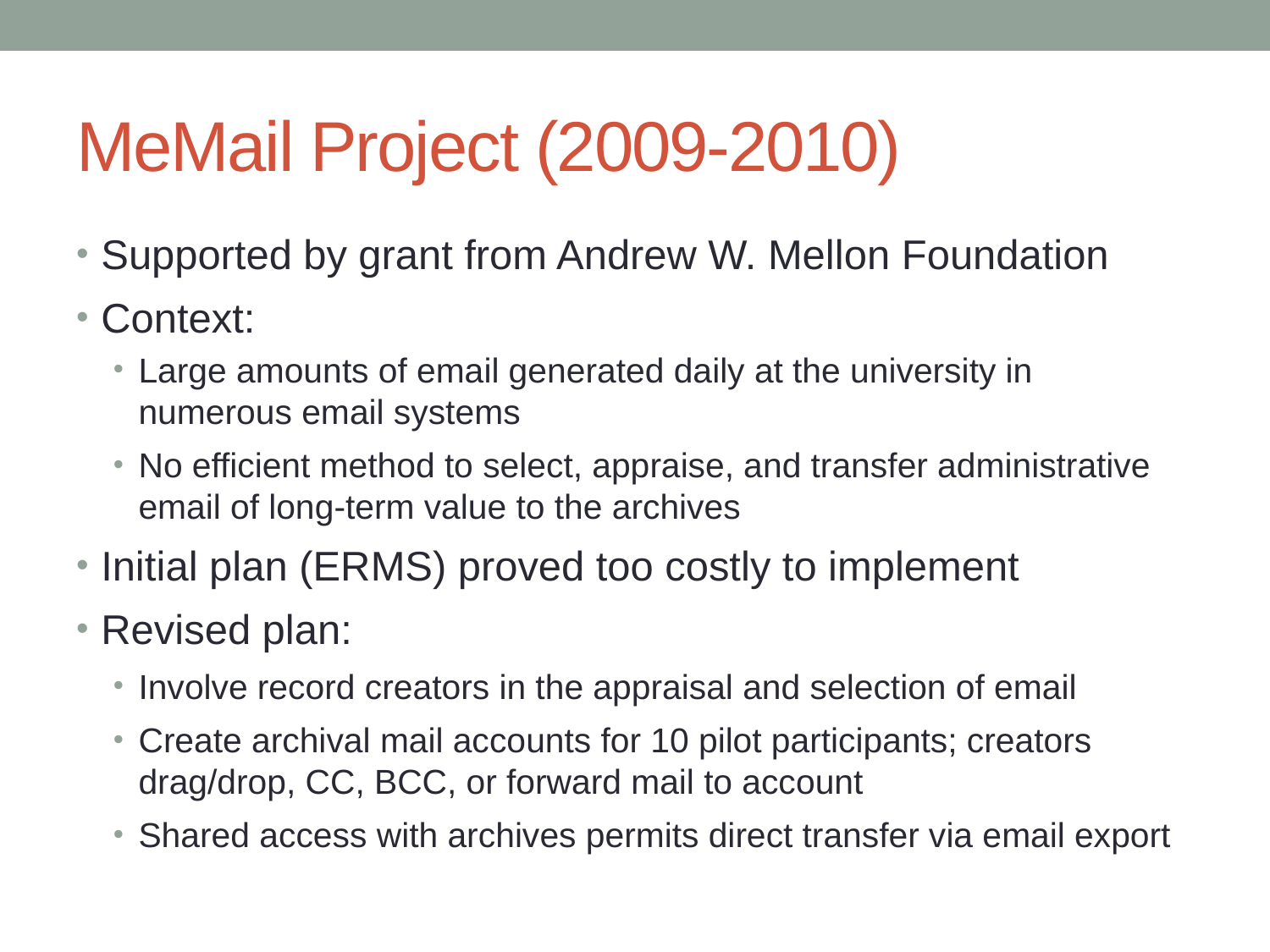

# MeMail Project (2009-2010)
Supported by grant from Andrew W. Mellon Foundation
Context:
Large amounts of email generated daily at the university in numerous email systems
No efficient method to select, appraise, and transfer administrative email of long-term value to the archives
Initial plan (ERMS) proved too costly to implement
Revised plan:
Involve record creators in the appraisal and selection of email
Create archival mail accounts for 10 pilot participants; creators drag/drop, CC, BCC, or forward mail to account
Shared access with archives permits direct transfer via email export